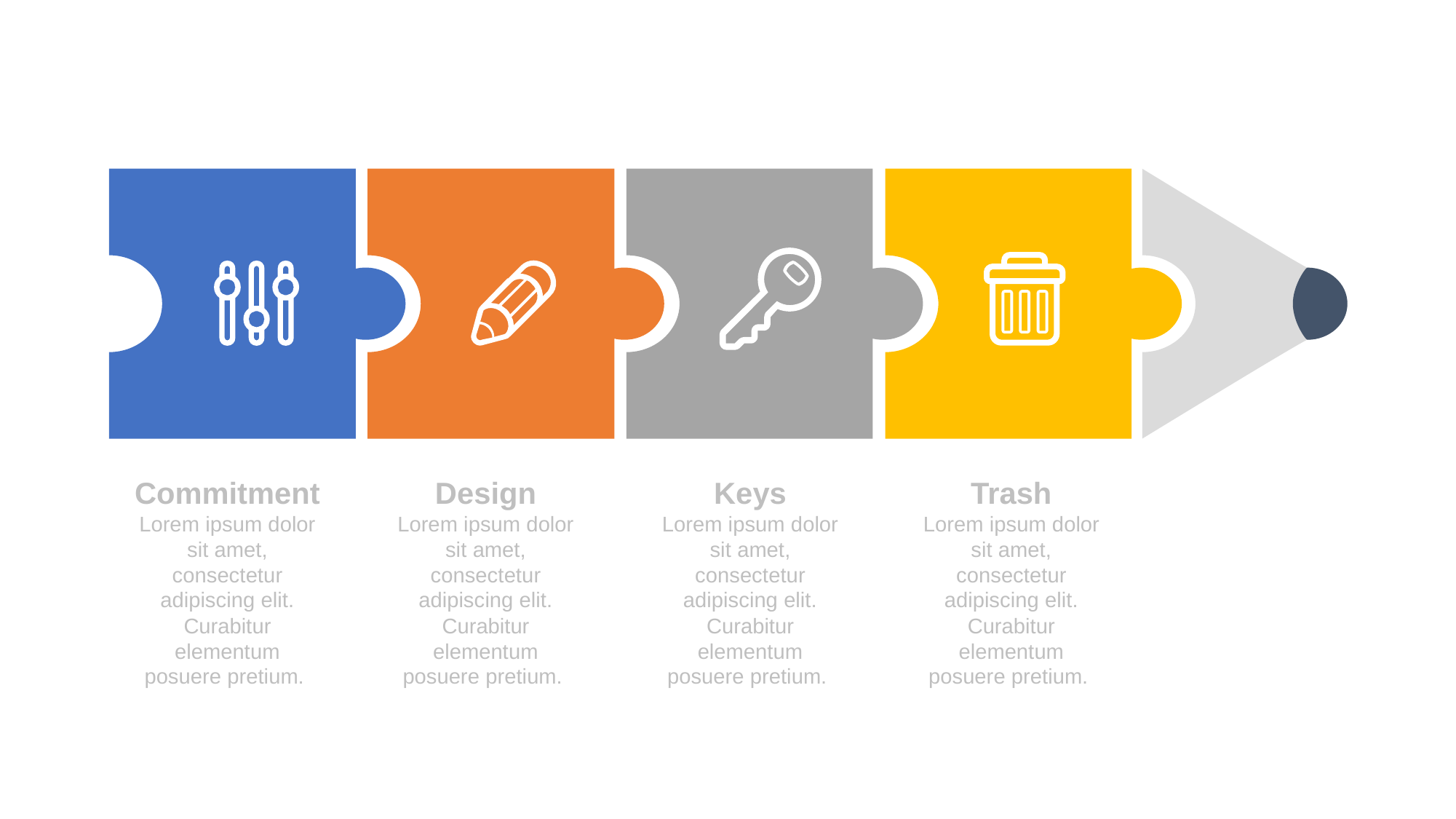

Commitment
Lorem ipsum dolor sit amet, consectetur adipiscing elit. Curabitur elementum posuere pretium.
Design
Lorem ipsum dolor sit amet, consectetur adipiscing elit. Curabitur elementum posuere pretium.
Keys
Lorem ipsum dolor sit amet, consectetur adipiscing elit. Curabitur elementum posuere pretium.
Trash
Lorem ipsum dolor sit amet, consectetur adipiscing elit. Curabitur elementum posuere pretium.